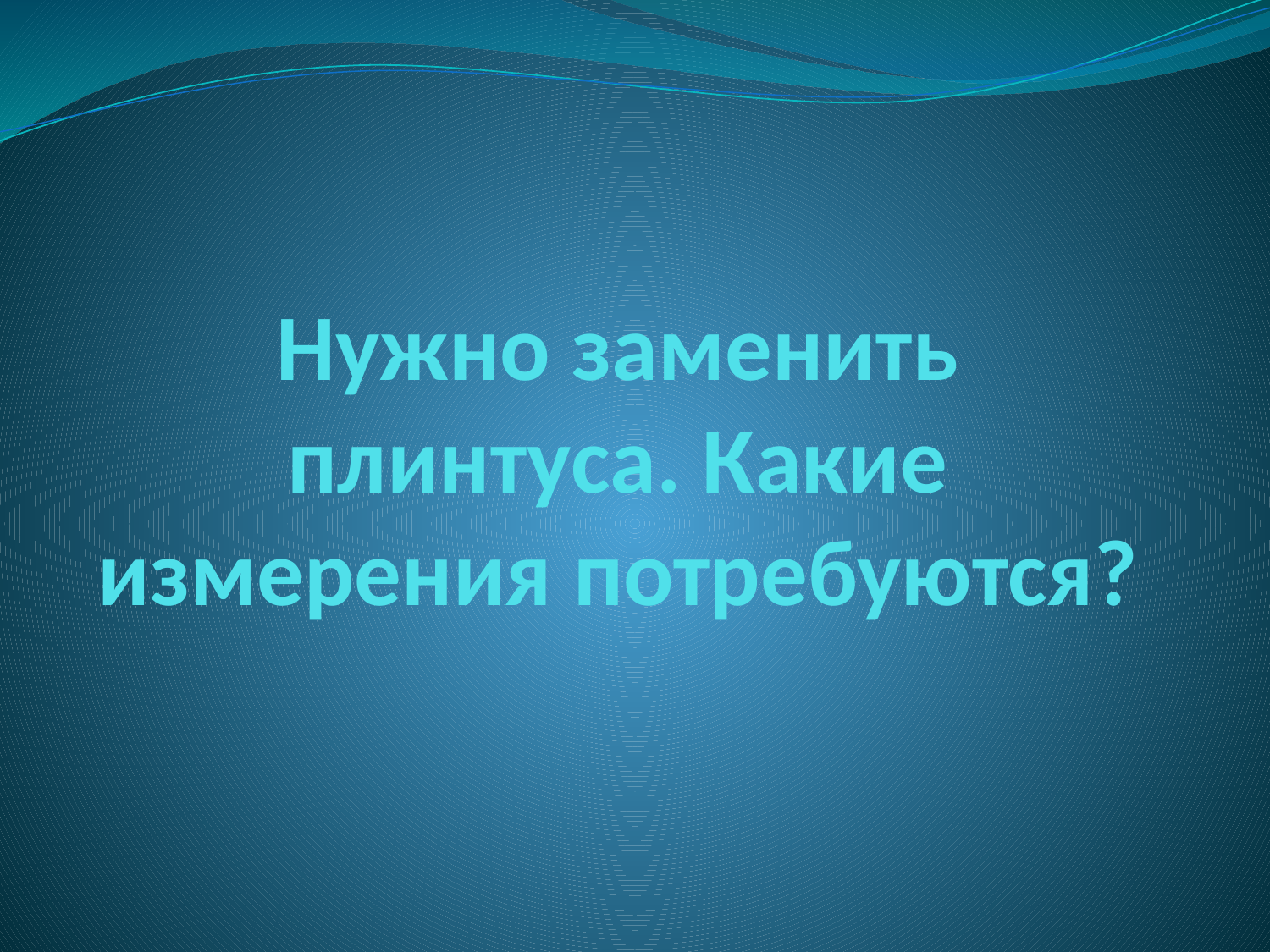

# Нужно заменить плинтуса. Какие измерения потребуются?